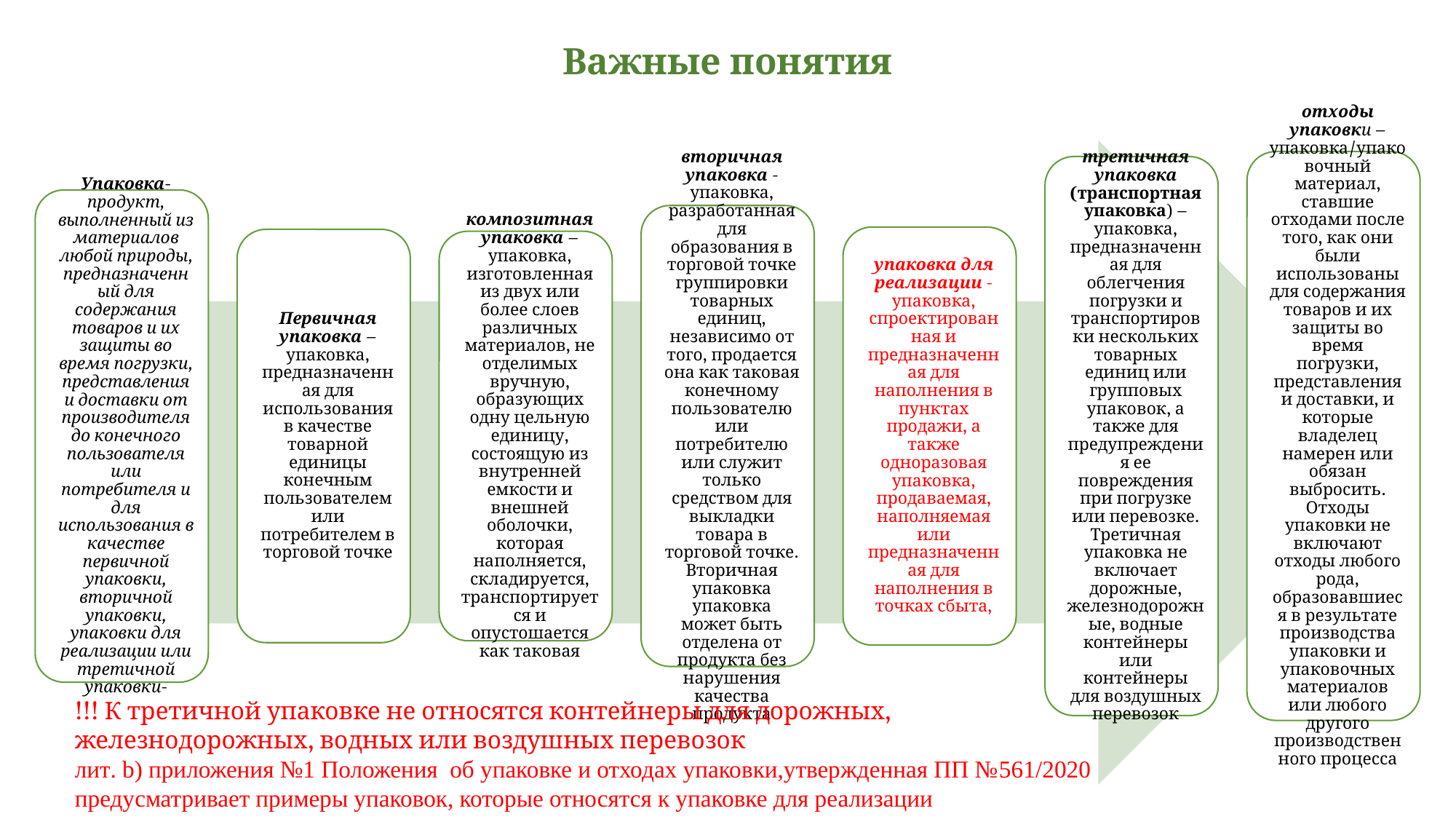

# Важные понятия
Упаковка- продукт, выполненный из материалов любой природы, предназначенный для содержания товаров и их защиты во время погрузки, представления и доставки от производителя до конечного пользователя или потребителя и для использования в качестве первичной упаковки, вторичной упаковки, упаковки для реализации или третичной упаковки-
Первичная упаковка – упаковка, предназначенная для использования в качестве товарной единицы конечным пользователем или потребителем в торговой точке
композитная упаковка – упаковка, изготовленная из двух или более слоев различных материалов, не отделимых вручную, образующих одну цельную единицу, состоящую из внутренней емкости и внешней оболочки, которая наполняется, складируется, транспортируется и опустошается как таковая
вторичная упаковка - упаковка, разработанная для образования в торговой точке группировки товарных единиц, независимо от того, продается она как таковая конечному пользователю или потребителю или служит только средством для выкладки товара в торговой точке. Вторичная упаковка упаковка может быть отделена от продукта без нарушения качества продукта
упаковка для реализации - упаковка, спроектированная и предназначенная для наполнения в пунктах продажи, а также одноразовая упаковка, продаваемая, наполняемая или предназначенная для наполнения в точках сбыта,
третичная упаковка (транспортная упаковка) – упаковка, предназначенная для облегчения погрузки и транспортировки нескольких товарных единиц или групповых упаковок, а также для предупреждения ее повреждения при погрузке или перевозке. Третичная упаковка не включает дорожные, железнодорожные, водные контейнеры или контейнеры для воздушных перевозок
отходы упаковки – упаковка/упаковочный материал, ставшие отходами после того, как они были использованы для содержания товаров и их защиты во время погрузки, представления и доставки, и которые владелец намерен или обязан выбросить. Отходы упаковки не включают отходы любого рода, образовавшиеся в результате производства упаковки и упаковочных материалов или любого другого производственного процесса
!!! К третичной упаковке не относятся контейнеры для дорожных, железнодорожных, водных или воздушных перевозок
лит. b) приложения №1 Положения  об упаковке и отходах упаковки,утвержденная ПП №561/2020 предусматривает примеры упаковок, которые относятся к упаковке для реализации